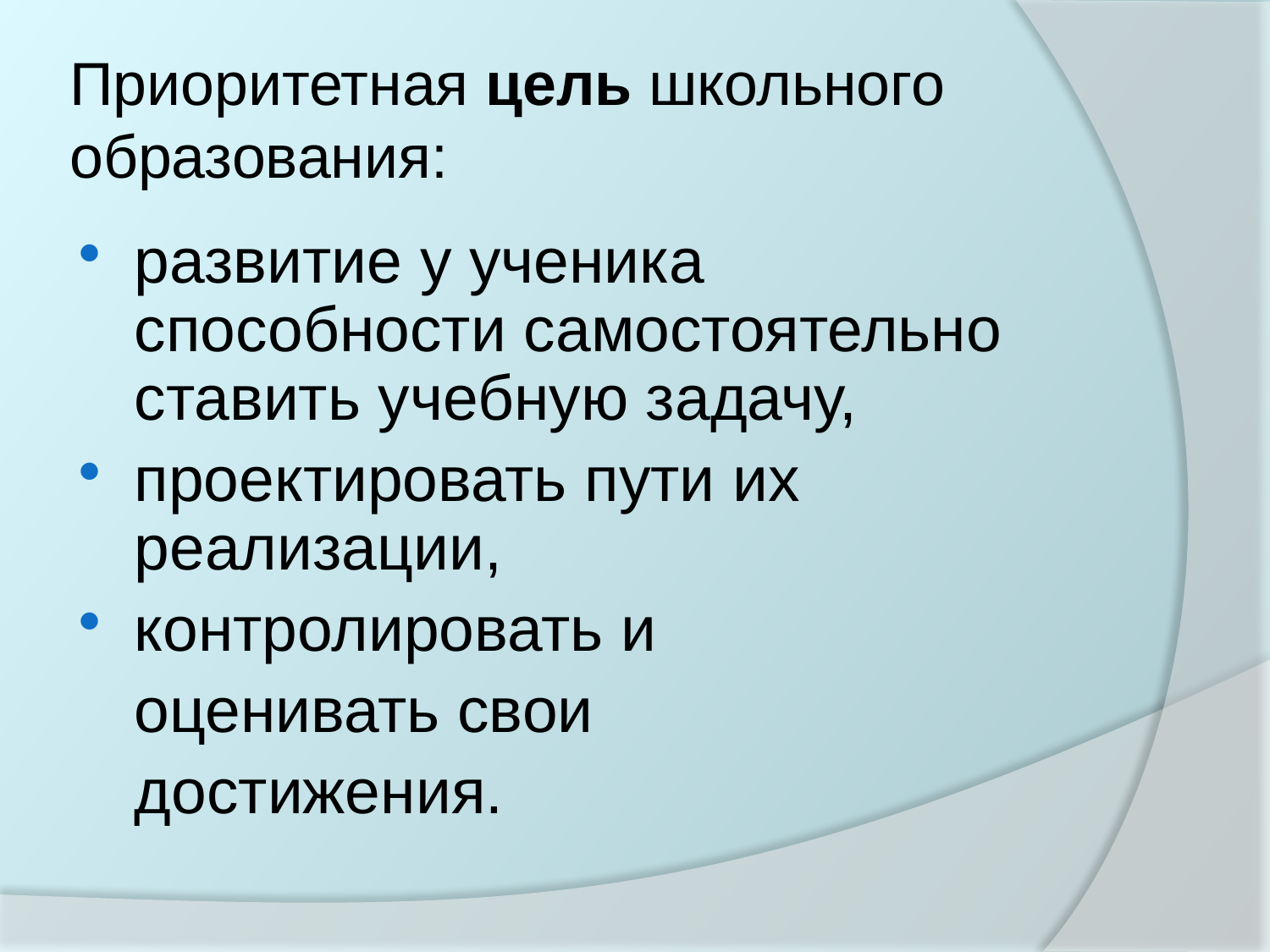

# Приоритетная цель школьного образования:
развитие у ученика способности самостоятельно ставить учебную задачу,
проектировать пути их реализации,
контролировать и
	оценивать свои
	достижения.